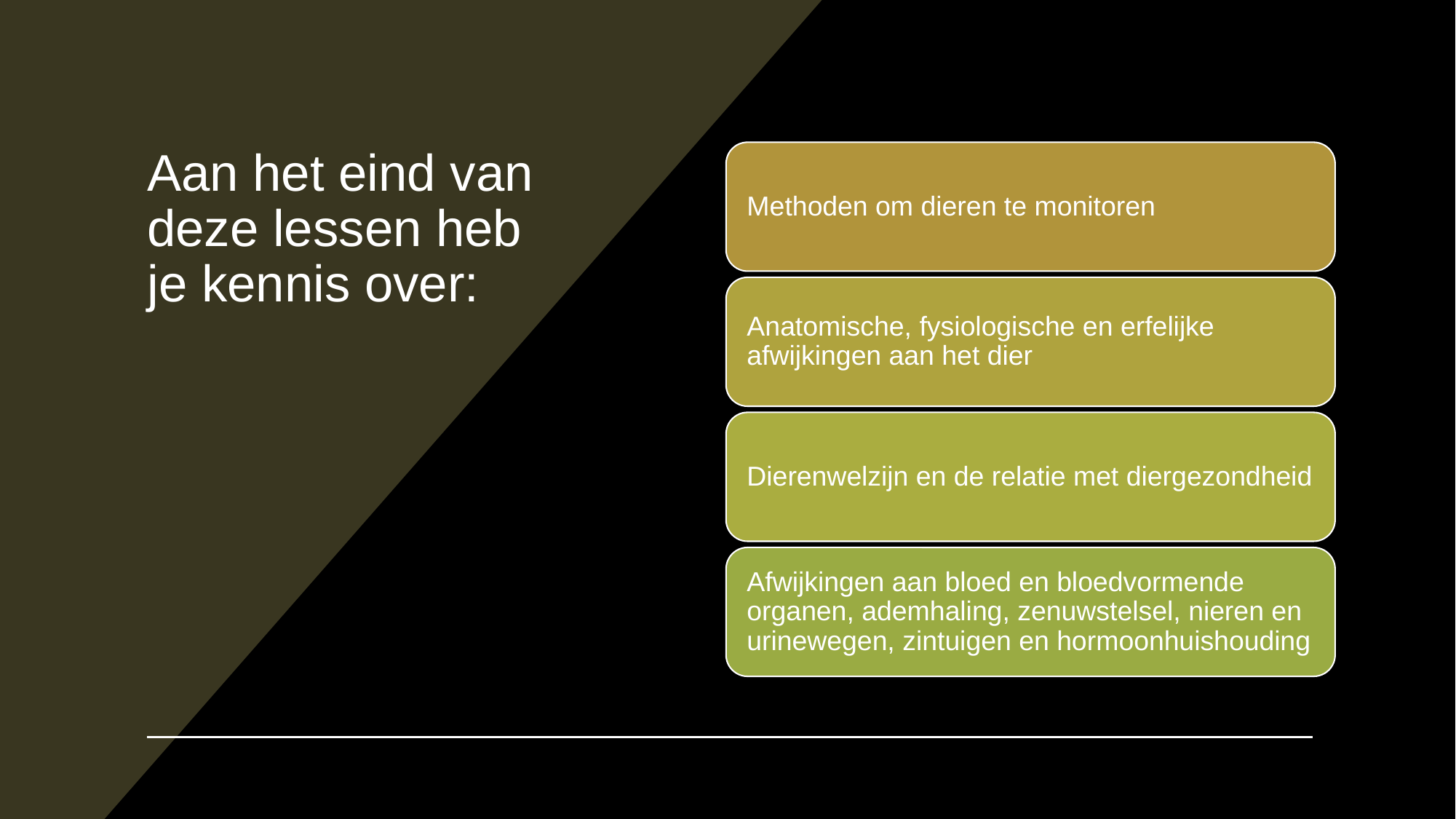

Methoden om dieren te monitoren
Anatomische, fysiologische en erfelijke afwijkingen aan het dier
Dierenwelzijn en de relatie met diergezondheid
Afwijkingen aan bloed en bloedvormende organen, ademhaling, zenuwstelsel, nieren en urinewegen, zintuigen en hormoonhuishouding
# Aan het eind van deze lessen heb je kennis over: